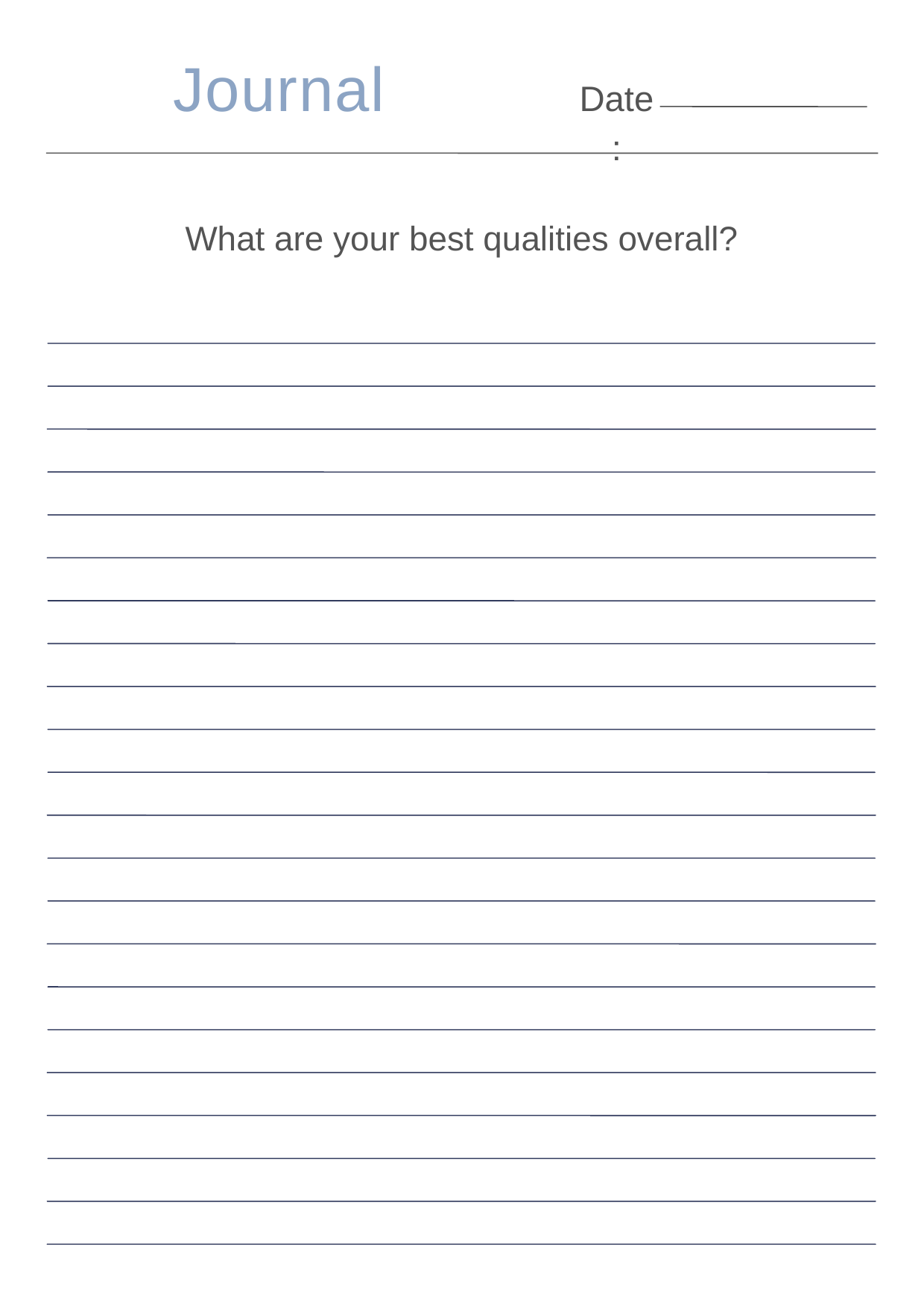

Journal
Date:

What are your best qualities overall?